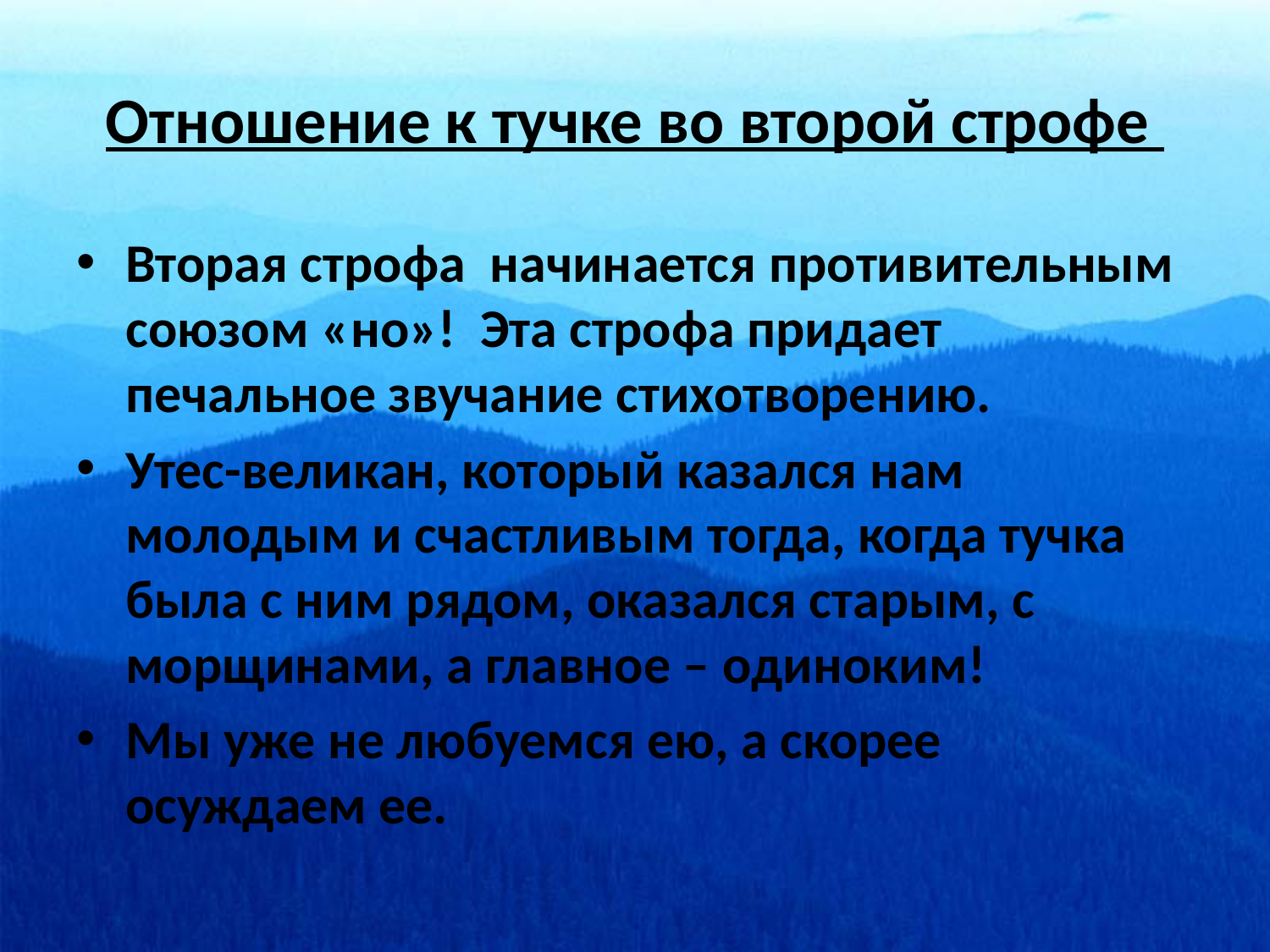

# Отношение к тучке во второй строфе
Вторая строфа  начинается противительным союзом «но»!  Эта строфа придает печальное звучание стихотворению.
Утес-великан, который казался нам молодым и счастливым тогда, когда тучка была с ним рядом, оказался старым, с морщинами, а главное – одиноким!
Мы уже не любуемся ею, а скорее осуждаем ее.